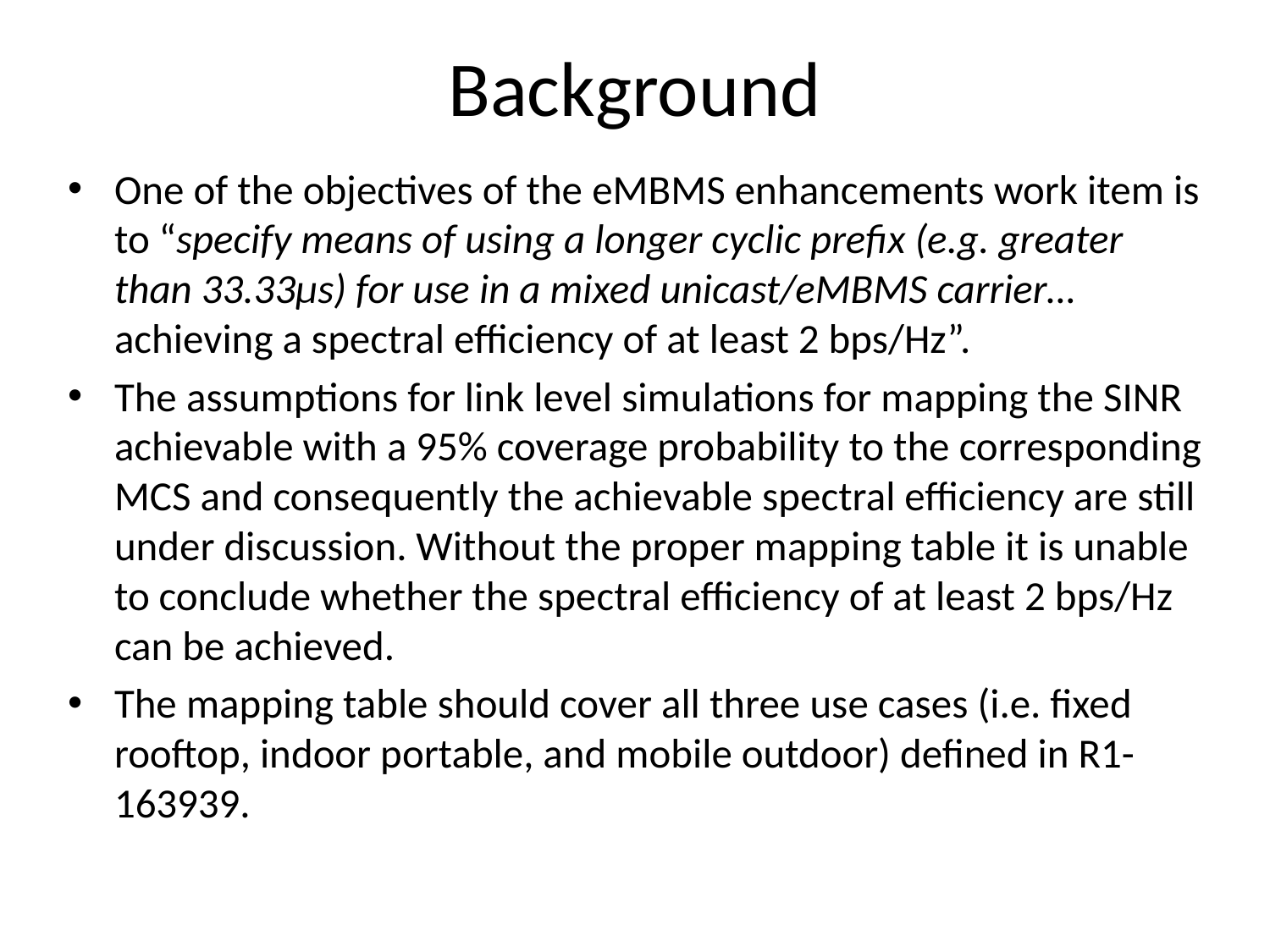

# Background
One of the objectives of the eMBMS enhancements work item is to “specify means of using a longer cyclic prefix (e.g. greater than 33.33µs) for use in a mixed unicast/eMBMS carrier…achieving a spectral efficiency of at least 2 bps/Hz”.
The assumptions for link level simulations for mapping the SINR achievable with a 95% coverage probability to the corresponding MCS and consequently the achievable spectral efficiency are still under discussion. Without the proper mapping table it is unable to conclude whether the spectral efficiency of at least 2 bps/Hz can be achieved.
The mapping table should cover all three use cases (i.e. fixed rooftop, indoor portable, and mobile outdoor) defined in R1-163939.